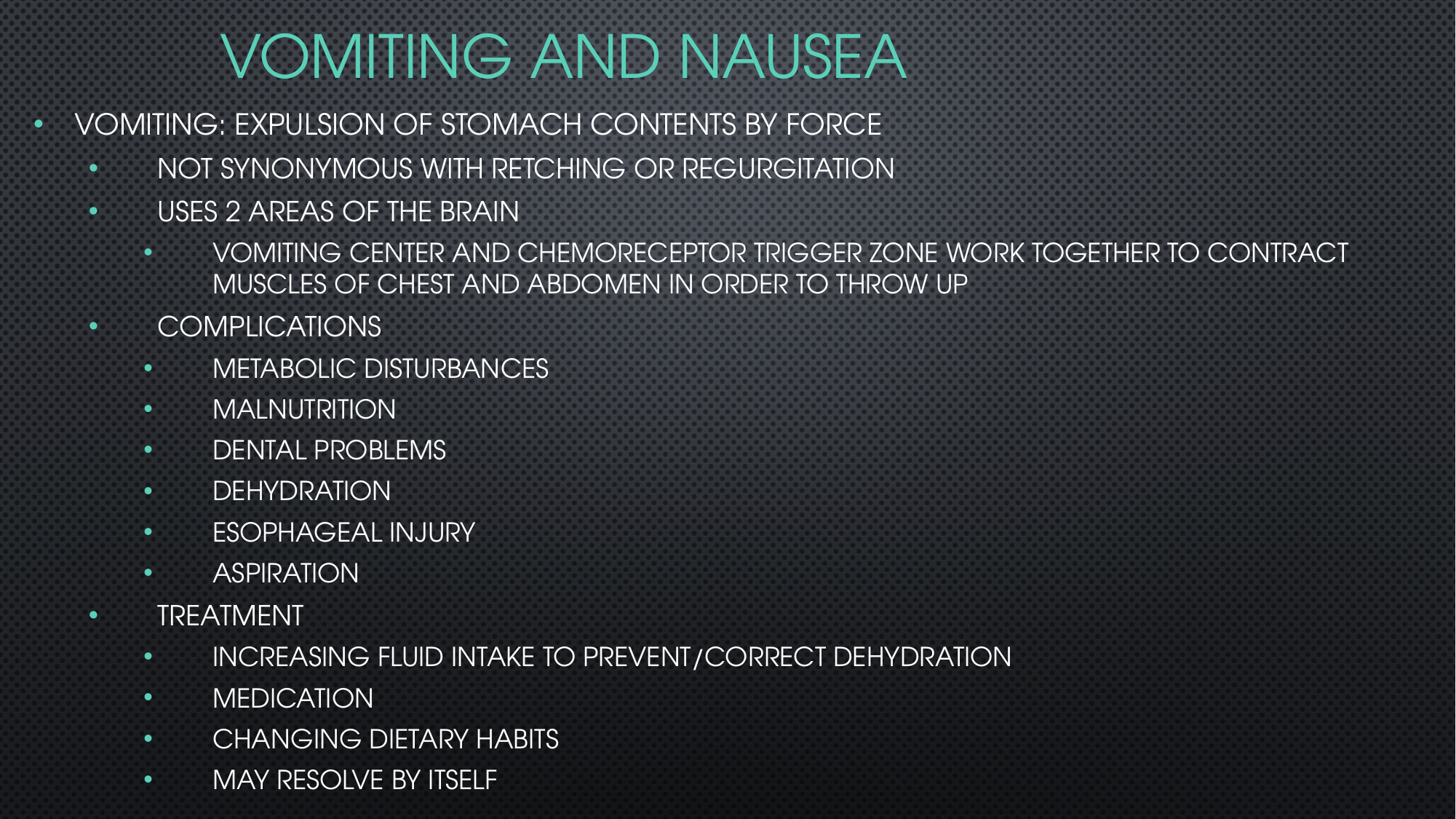

# Vomiting and Nausea
Vomiting: expulsion of stomach contents by force
NOT synonymous with retching or regurgitation
Uses 2 areas of the brain
Vomiting center and chemoreceptor trigger zone work together to contract muscles of chest and abdomen in order to throw up
Complications
Metabolic disturbances
Malnutrition
Dental problems
Dehydration
Esophageal injury
Aspiration
Treatment
Increasing fluid intake to prevent/correct dehydration
Medication
Changing dietary habits
May resolve by itself